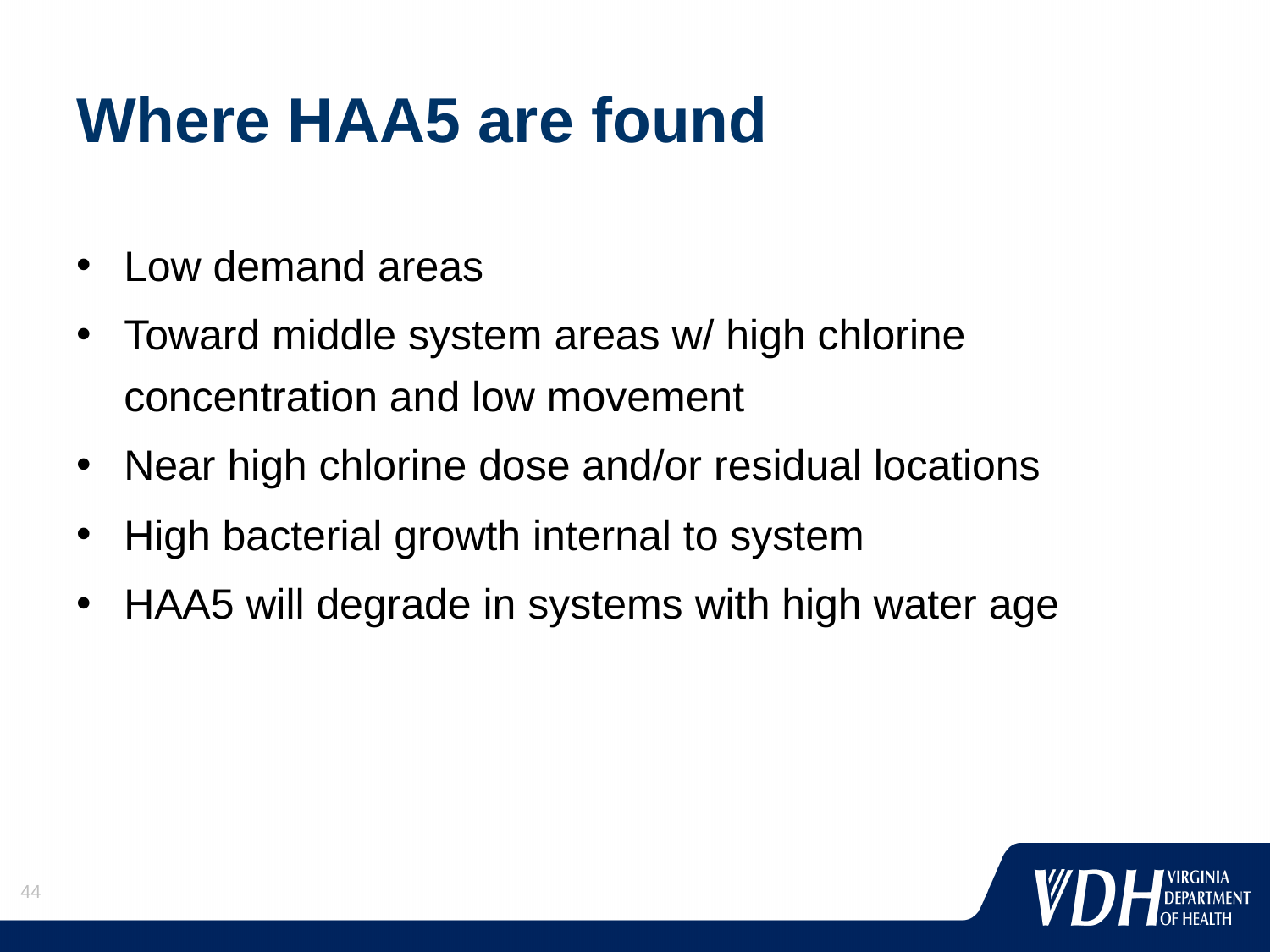

# Where HAA5 are found
Low demand areas
Toward middle system areas w/ high chlorine concentration and low movement
Near high chlorine dose and/or residual locations
High bacterial growth internal to system
HAA5 will degrade in systems with high water age

44